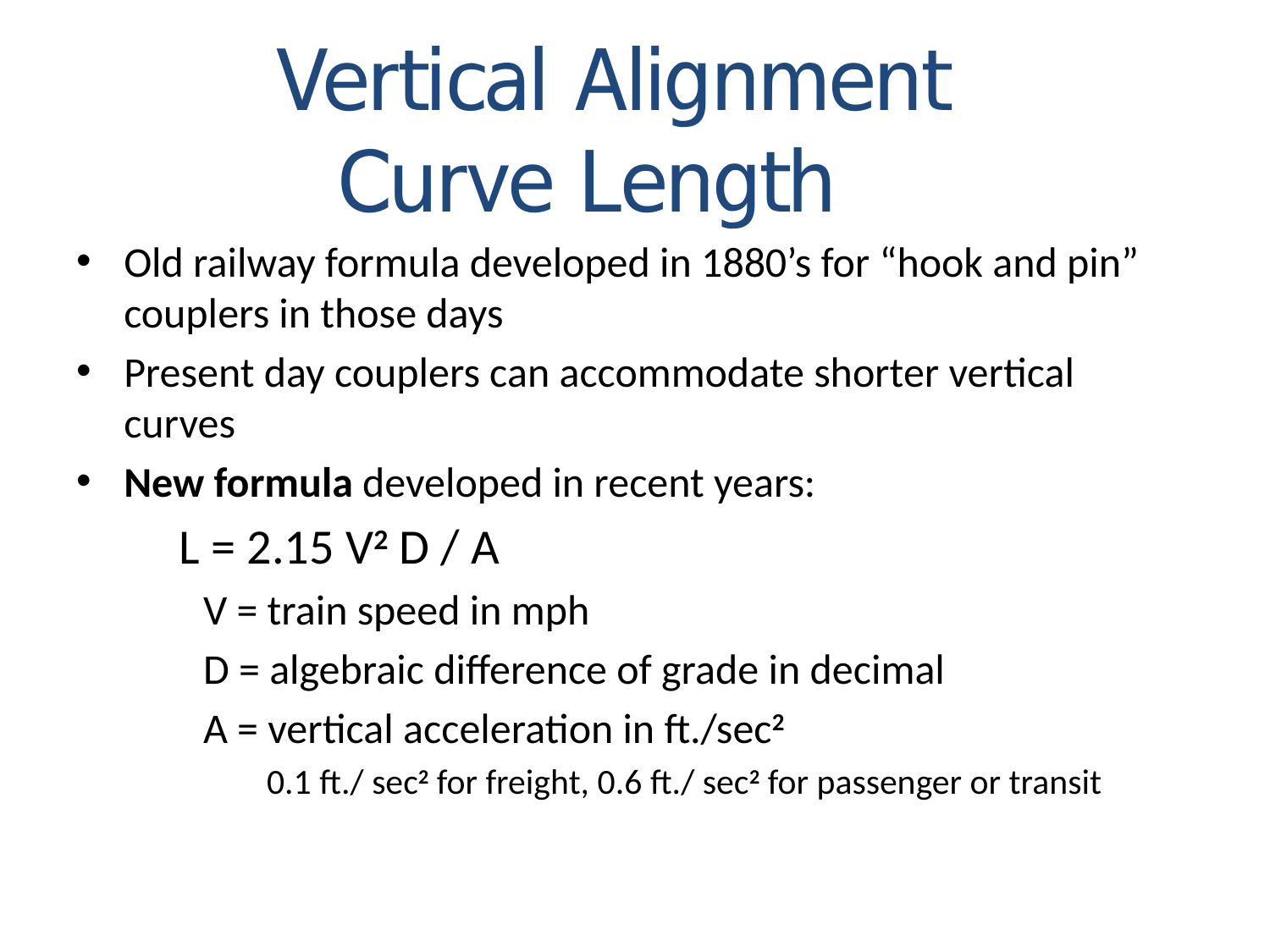

Vertical Alignment
Curve Length
Old railway formula developed in 1880’s for “hook and pin” couplers in those days
Present day couplers can accommodate shorter vertical curves
New formula developed in recent years:
	L = 2.15 V2 D / A
V = train speed in mph
D = algebraic difference of grade in decimal
A = vertical acceleration in ft./sec2
0.1 ft./ sec2 for freight, 0.6 ft./ sec2 for passenger or transit